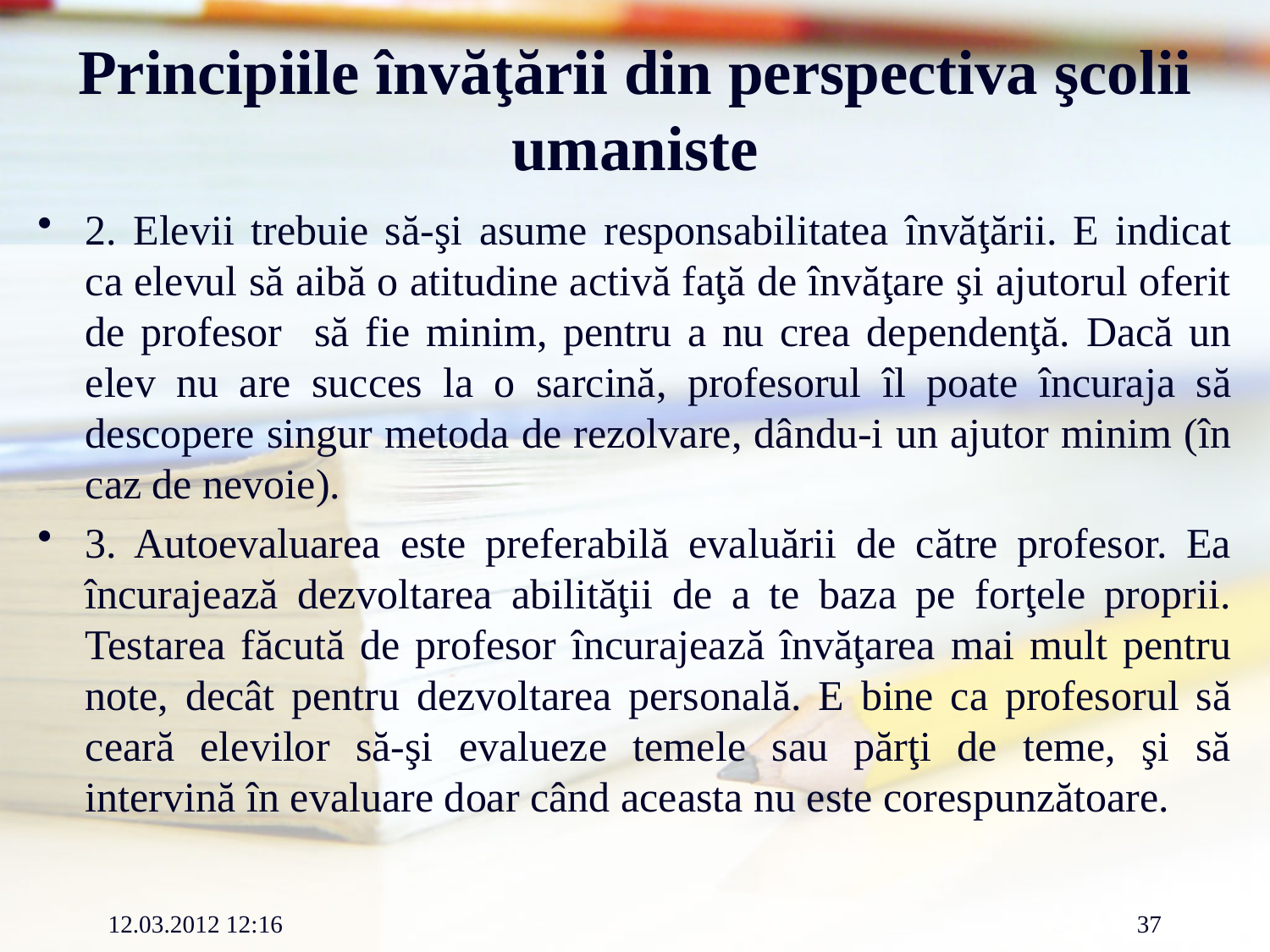

# Principiile învăţării din perspectiva şcolii umaniste
2. Elevii trebuie să-şi asume responsabilitatea învăţării. E indicat ca elevul să aibă o atitudine activă faţă de învăţare şi ajutorul oferit de profesor  să fie minim, pentru a nu crea dependenţă. Dacă un elev nu are succes la o sarcină, profesorul îl poate încuraja să descopere singur metoda de rezolvare, dându-i un ajutor minim (în caz de nevoie).
3. Autoevaluarea este preferabilă evaluării de către profesor. Ea încurajează dezvoltarea abilităţii de a te baza pe forţele proprii. Testarea făcută de profesor încurajează învăţarea mai mult pentru note, decât pentru dezvoltarea personală. E bine ca profesorul să ceară elevilor să-şi evalueze temele sau părţi de teme, şi să intervină în evaluare doar când aceasta nu este corespunzătoare.

12.03.2012 12:16
37